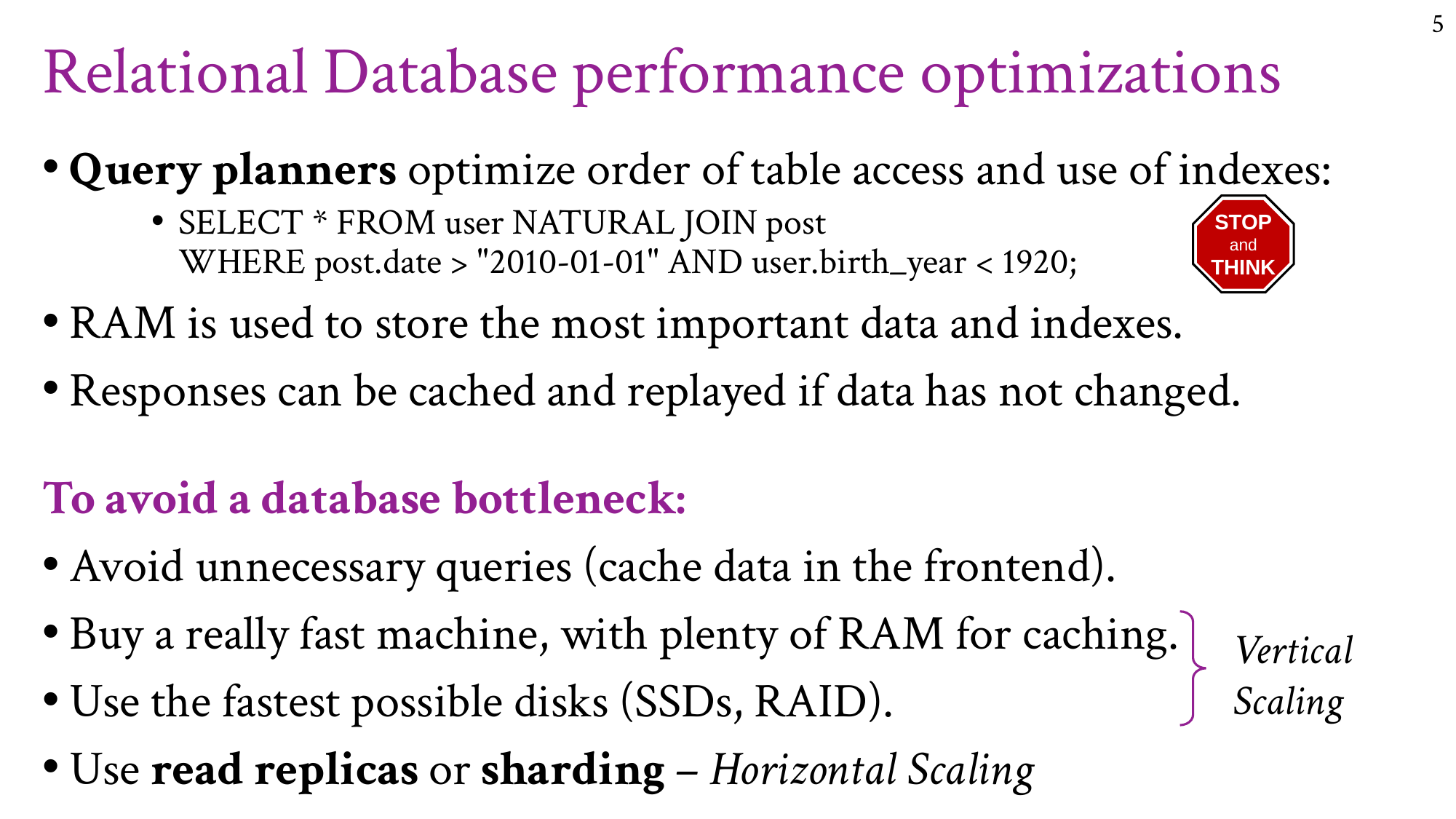

# Relational Database performance optimizations
Query planners optimize order of table access and use of indexes:
SELECT * FROM user NATURAL JOIN post
WHERE post.date > "2010-01-01" AND user.birth_year < 1920;
RAM is used to store the most important data and indexes.
Responses can be cached and replayed if data has not changed.

To avoid a database bottleneck:
Avoid unnecessary queries (cache data in the frontend).
Buy a really fast machine, with plenty of RAM for caching.
Use the fastest possible disks (SSDs, RAID).
Use read replicas or sharding – Horizontal Scaling

STOP
and
THINK

Vertical
Scaling